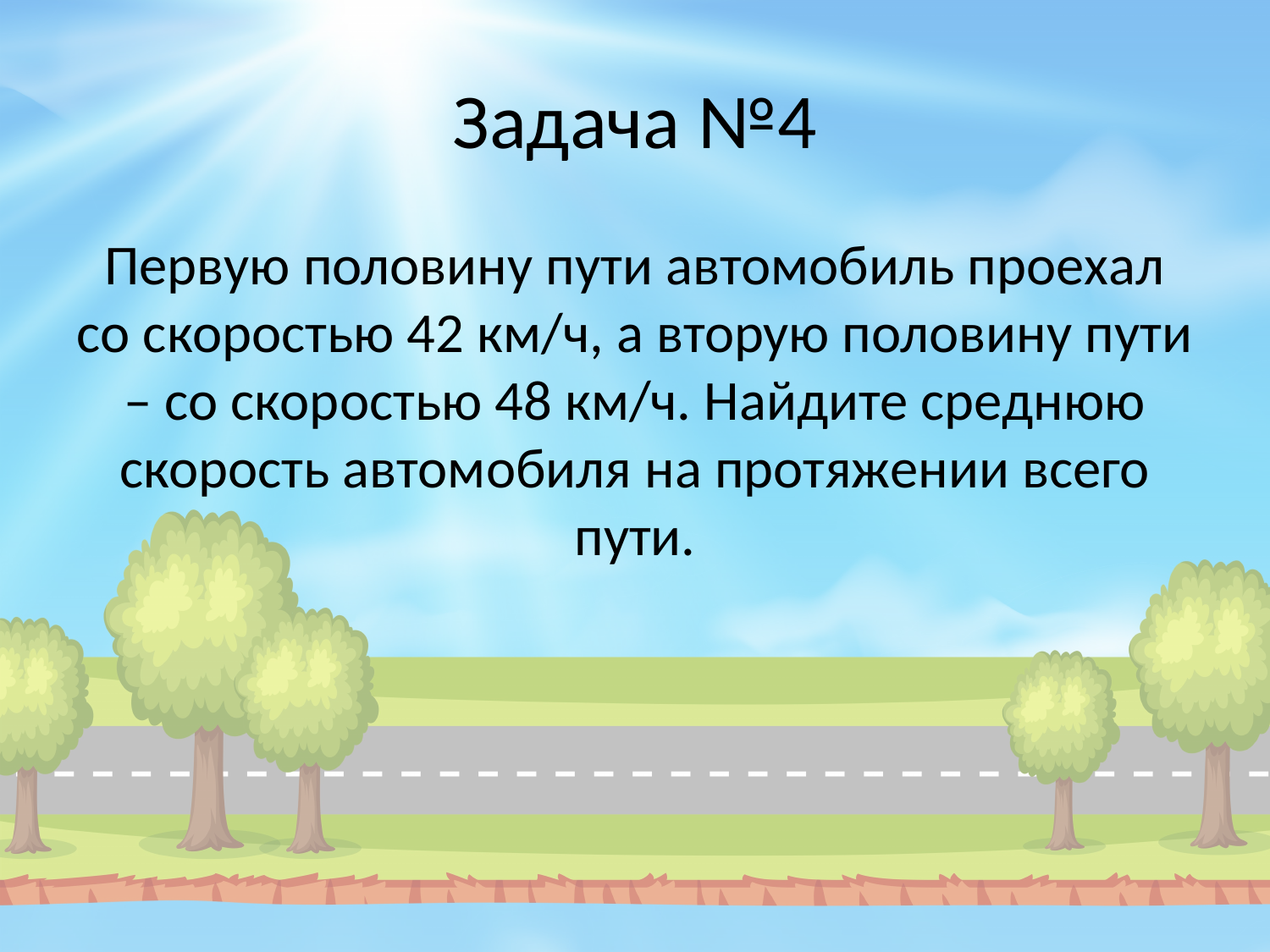

# Задача №4
Первую половину пути автомобиль проехал со скоростью 42 км/ч, а вторую половину пути – со скоростью 48 км/ч. Найдите среднюю скорость автомобиля на протяжении всего пути.